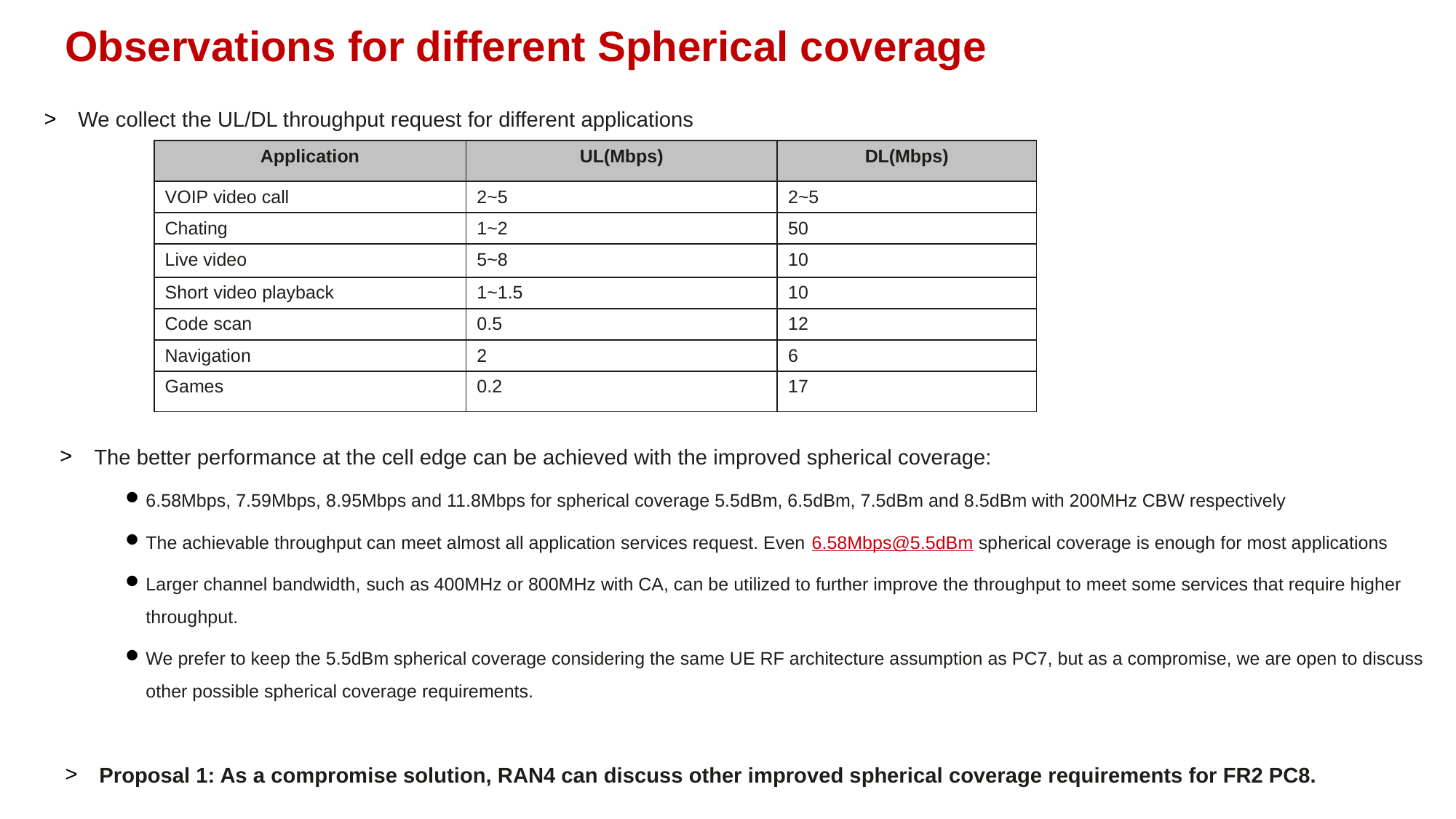

Observations for different Spherical coverage
We collect the UL/DL throughput request for different applications
| Application | UL(Mbps) | DL(Mbps) |
| --- | --- | --- |
| VOIP video call | 2~5 | 2~5 |
| Chating | 1~2 | 50 |
| Live video | 5~8 | 10 |
| Short video playback | 1~1.5 | 10 |
| Code scan | 0.5 | 12 |
| Navigation | 2 | 6 |
| Games | 0.2 | 17 |
The better performance at the cell edge can be achieved with the improved spherical coverage:
6.58Mbps, 7.59Mbps, 8.95Mbps and 11.8Mbps for spherical coverage 5.5dBm, 6.5dBm, 7.5dBm and 8.5dBm with 200MHz CBW respectively
The achievable throughput can meet almost all application services request. Even 6.58Mbps@5.5dBm spherical coverage is enough for most applications
Larger channel bandwidth, such as 400MHz or 800MHz with CA, can be utilized to further improve the throughput to meet some services that require higher throughput.
We prefer to keep the 5.5dBm spherical coverage considering the same UE RF architecture assumption as PC7, but as a compromise, we are open to discuss other possible spherical coverage requirements.
Proposal 1: As a compromise solution, RAN4 can discuss other improved spherical coverage requirements for FR2 PC8.